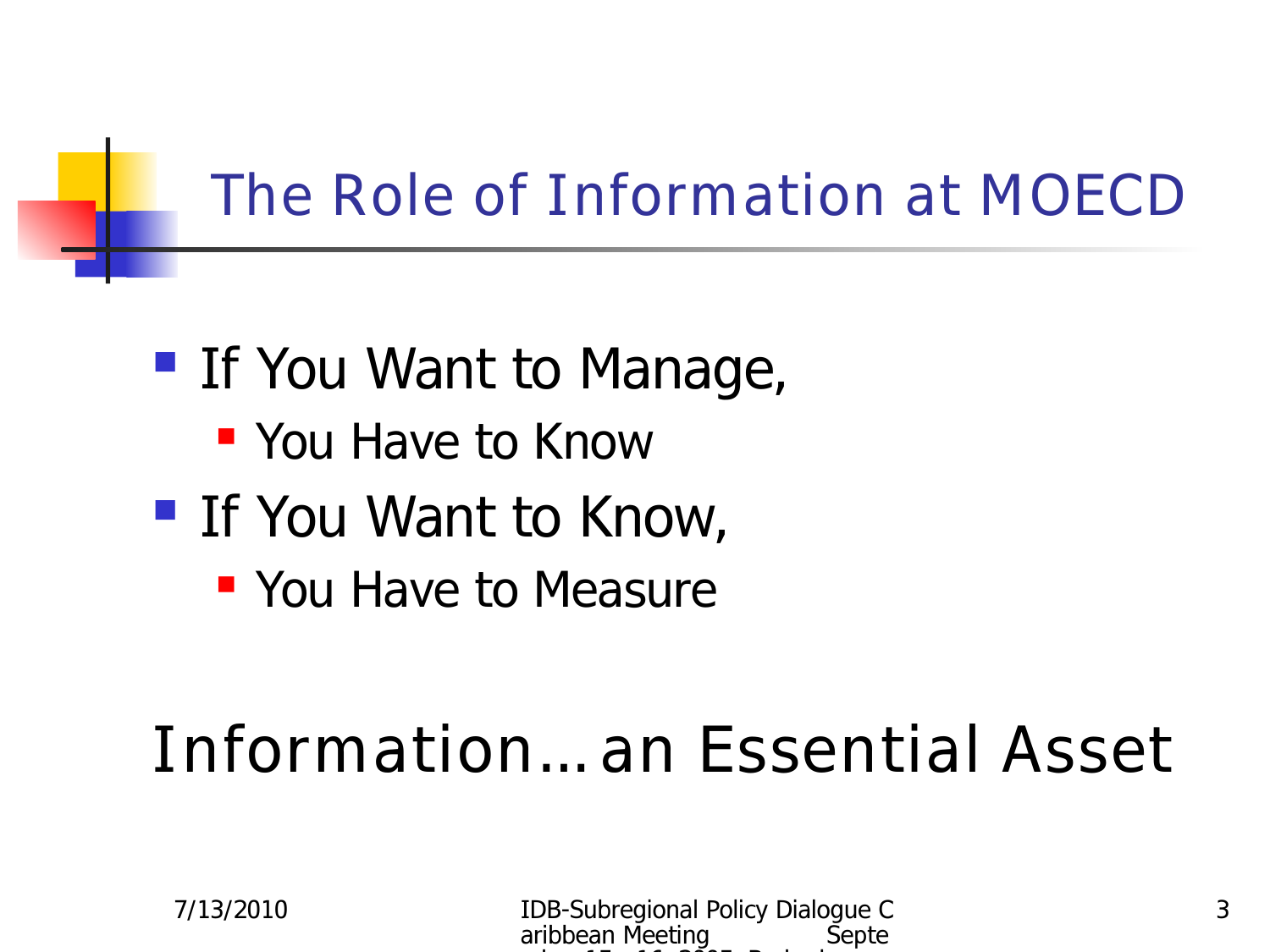

# The Role of Information at MOECD
If You Want to Manage,
You Have to Know
If You Want to Know,
You Have to Measure

Information…an Essential Asset

7/13/2010
IDB-Subregional Policy Dialogue Caribbean Meeting               September 15 - 16, 2005, Barbados
3